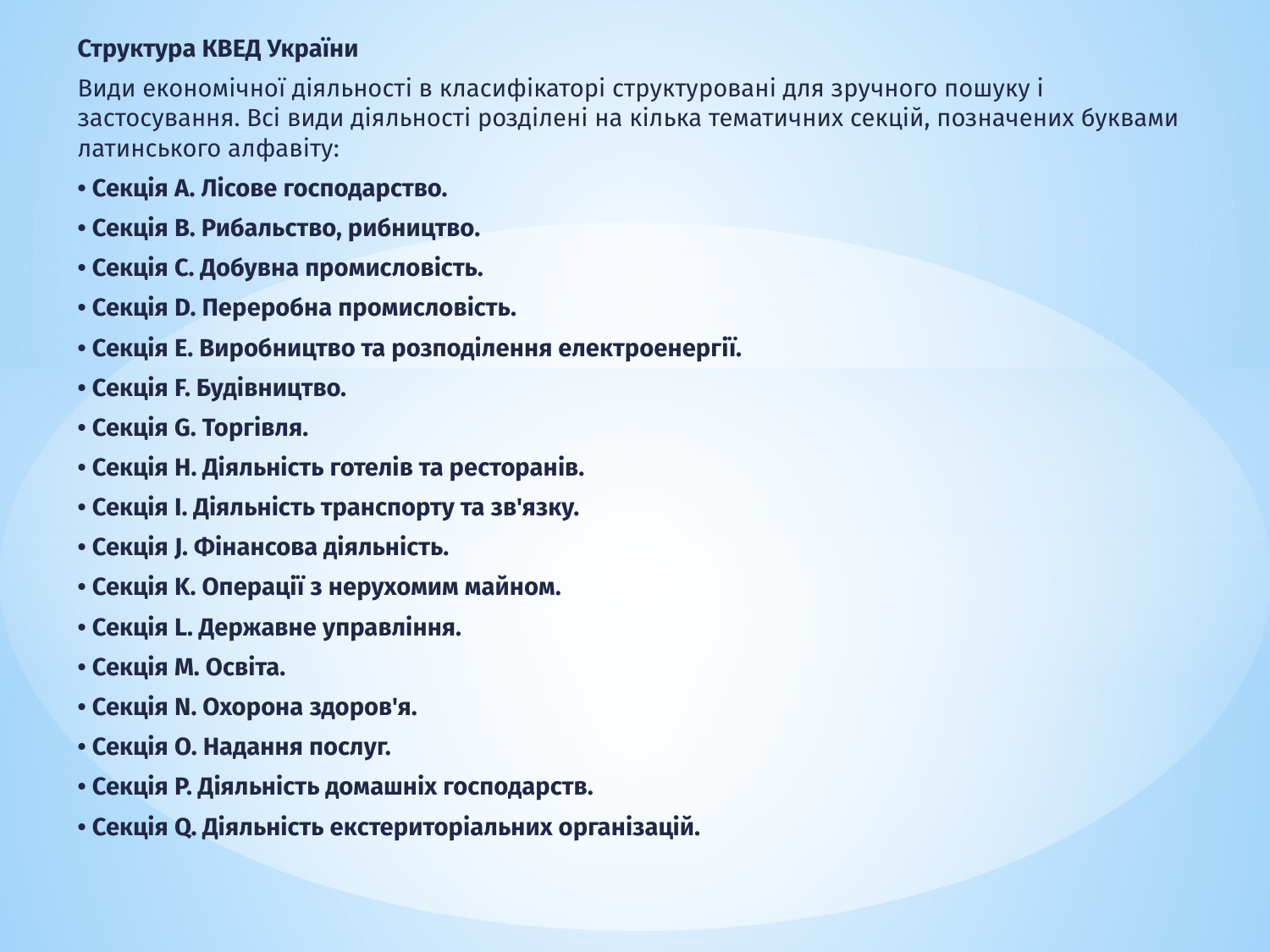

Структура КВЕД України
Види економічної діяльності в класифікаторі структуровані для зручного пошуку і застосування. Всі види діяльності розділені на кілька тематичних секцій, позначених буквами латинського алфавіту:
• Секція A. Лісове господарство.
• Секція B. Рибальство, рибництво.
• Секція C. Добувна промисловість.
• Секція D. Переробна промисловість.
• Секція E. Виробництво та розподілення електроенергії.
• Секція F. Будівництво.
• Секція G. Торгівля.
• Секція H. Діяльність готелів та ресторанів.
• Секція I. Діяльність транспорту та зв'язку.
• Секція J. Фінансова діяльність.
• Секція K. Операції з нерухомим майном.
• Секція L. Державне управління.
• Секція M. Освіта.
• Секція N. Охорона здоров'я.
• Секція O. Надання послуг.
• Секція P. Діяльність домашніх господарств.
• Секція Q. Діяльність екстериторіальних організацій.